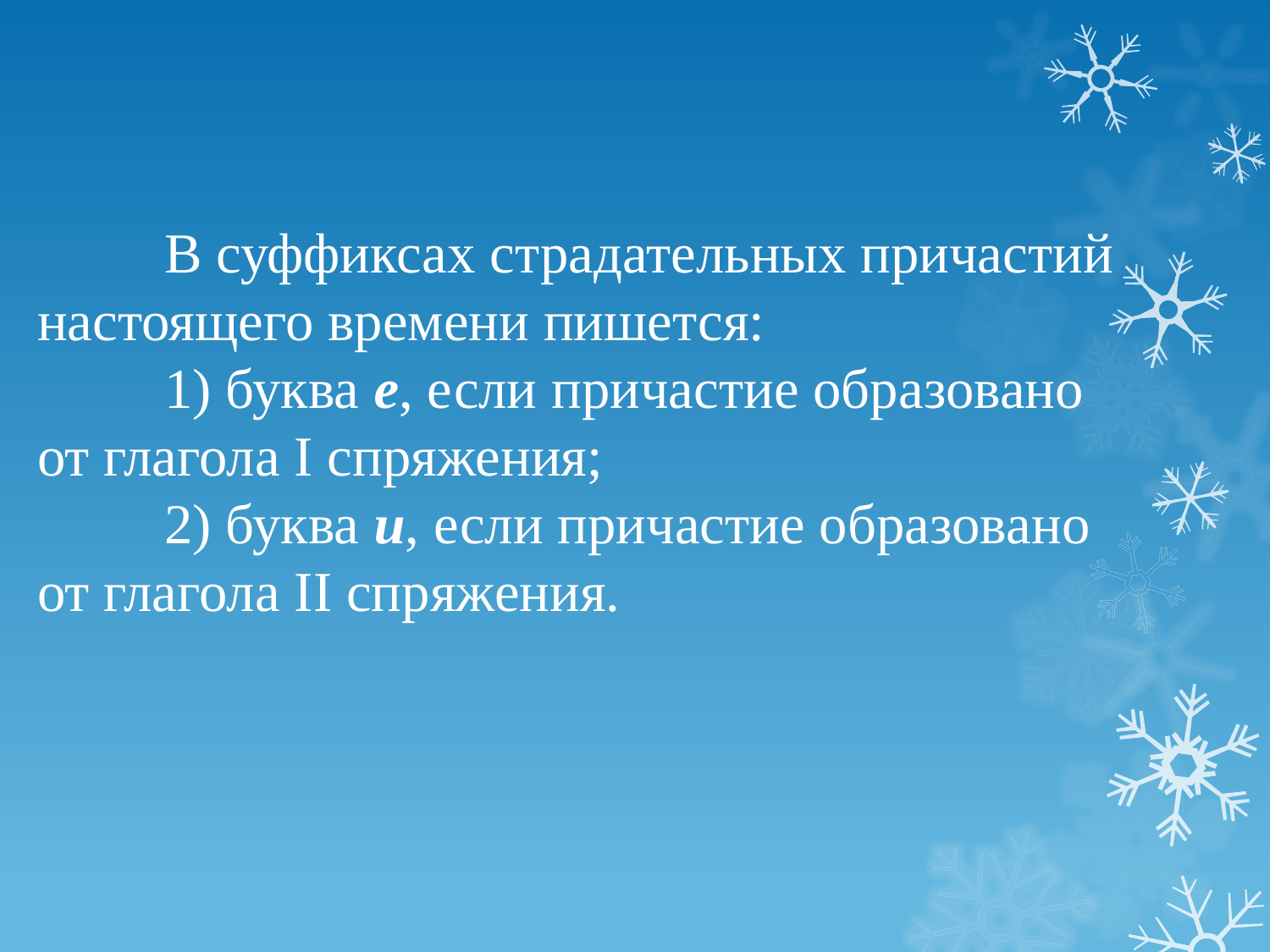

# В суффиксах страдательных причастий настоящего времени пишется: 1) буква е, если причастие образовано от глагола I спряжения; 2) буква и, если причастие образовано от глагола II спряжения.